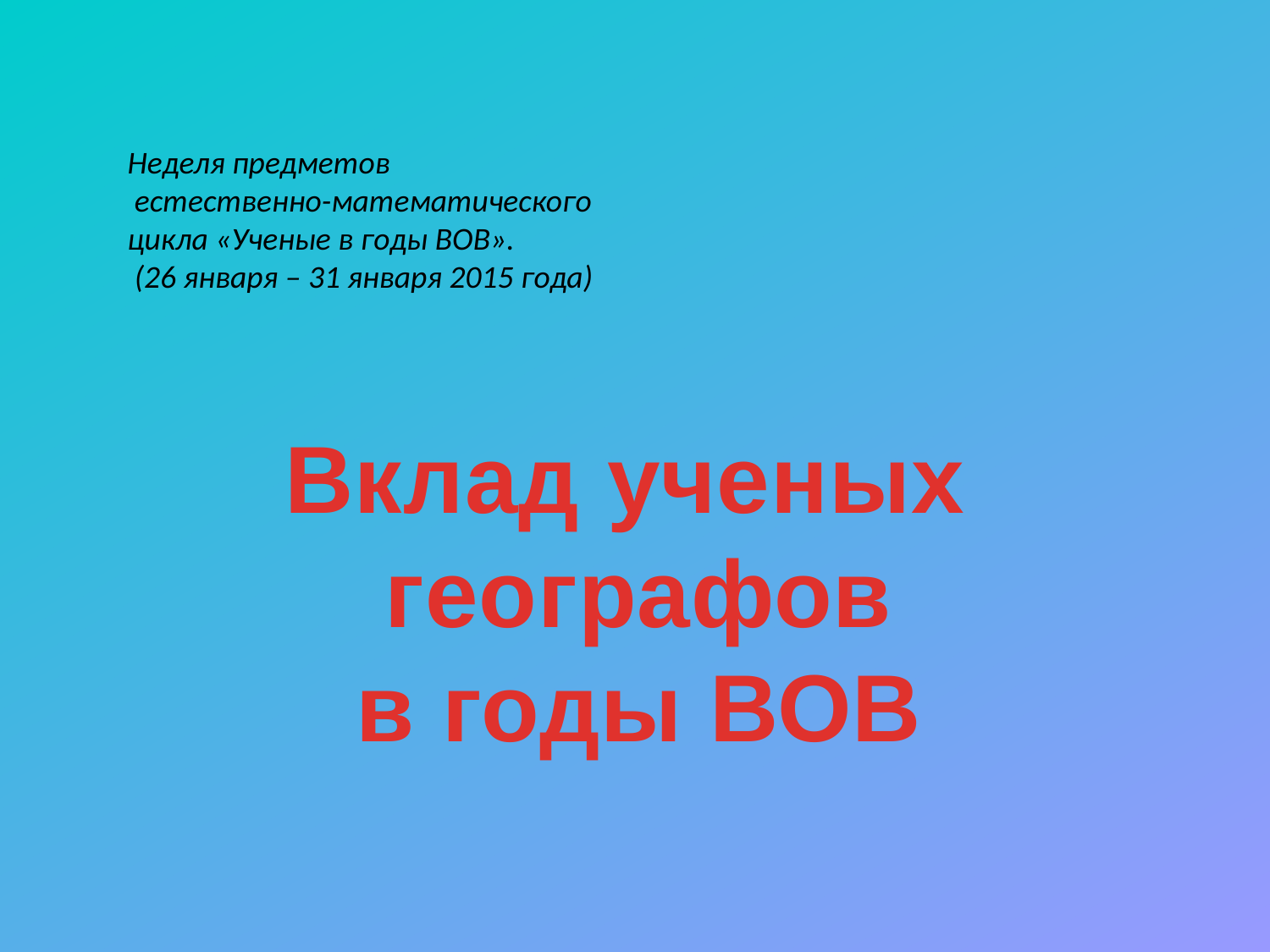

Неделя предметов
 естественно-математического
цикла «Ученые в годы ВОВ».
 (26 января – 31 января 2015 года)

Вклад ученых
 географов
 в годы ВОВ